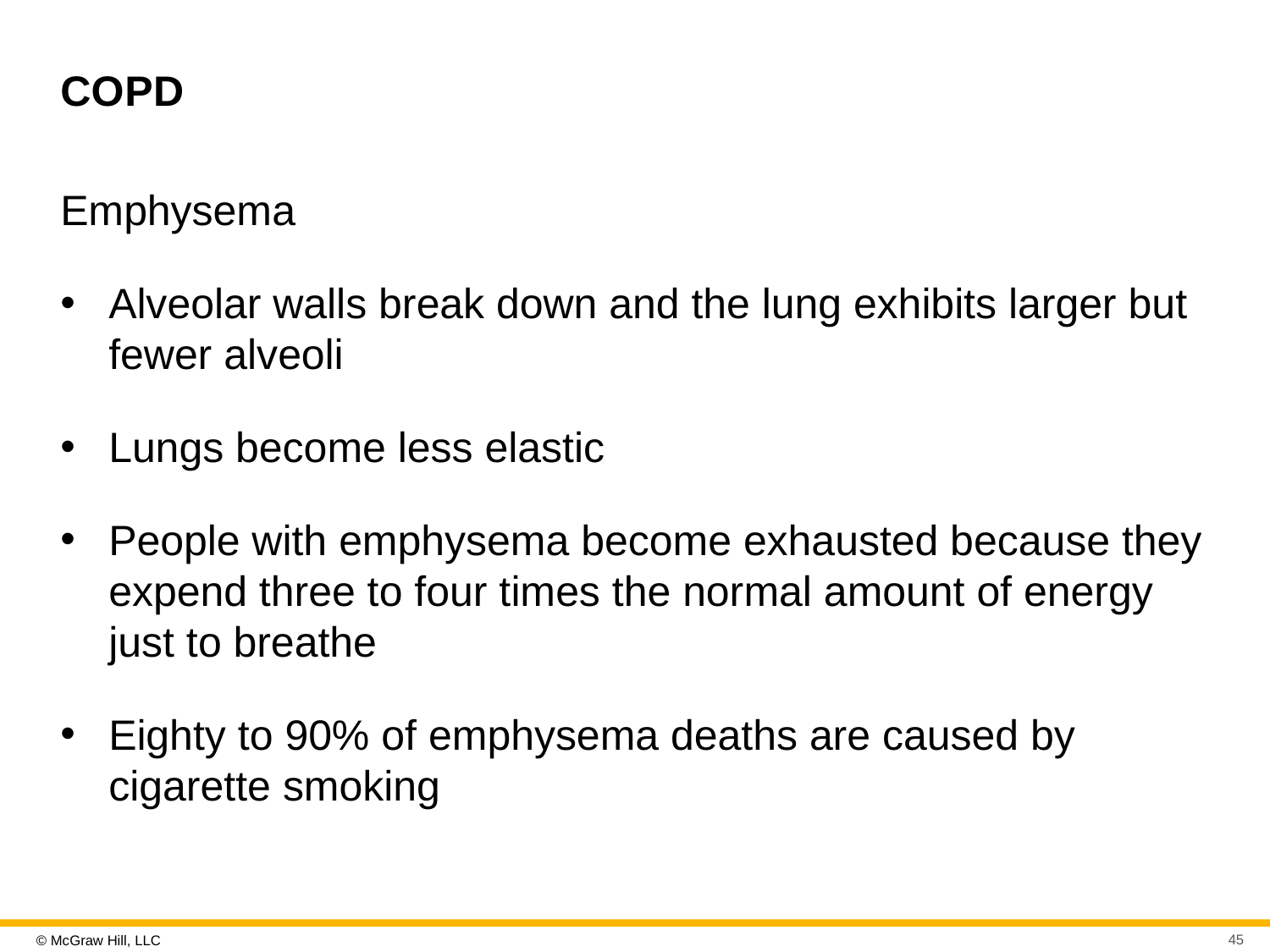

# C O P D
Emphysema
Alveolar walls break down and the lung exhibits larger but fewer alveoli
Lungs become less elastic
People with emphysema become exhausted because they expend three to four times the normal amount of energy just to breathe
Eighty to 90% of emphysema deaths are caused by cigarette smoking
45